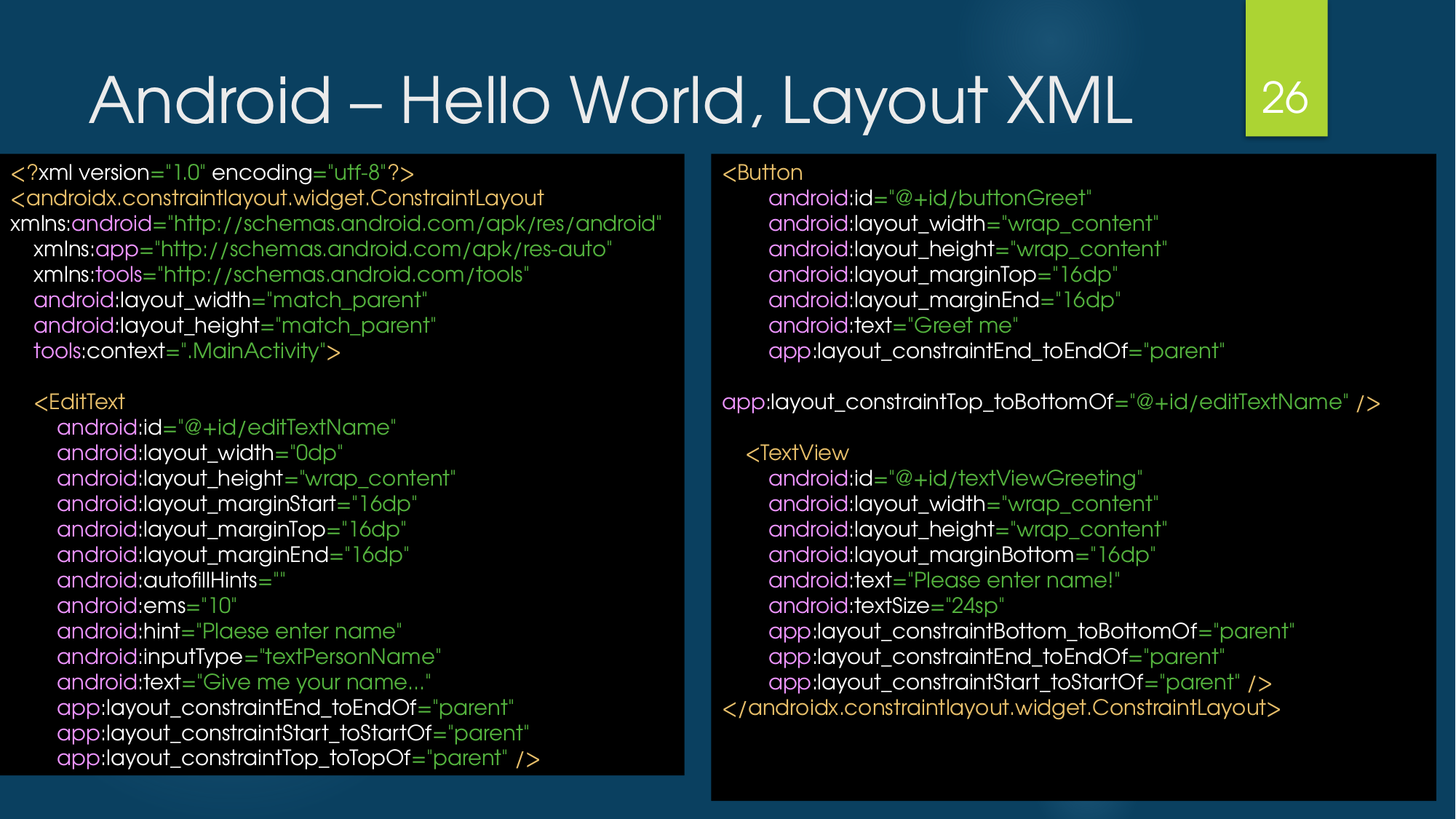

26
# Android – Hello World, Layout XML
<?xml version="1.0" encoding="utf-8"?>
<androidx.constraintlayout.widget.ConstraintLayout xmlns:android="http://schemas.android.com/apk/res/android"
    xmlns:app="http://schemas.android.com/apk/res-auto"
    xmlns:tools="http://schemas.android.com/tools"
    android:layout_width="match_parent"
    android:layout_height="match_parent"
    tools:context=".MainActivity">
    <EditText
        android:id="@+id/editTextName"
        android:layout_width="0dp"
        android:layout_height="wrap_content"
        android:layout_marginStart="16dp"
        android:layout_marginTop="16dp"
        android:layout_marginEnd="16dp"
        android:autofillHints=""
        android:ems="10"
        android:hint="Plaese enter name"
        android:inputType="textPersonName"
        android:text="Give me your name..."
        app:layout_constraintEnd_toEndOf="parent"
        app:layout_constraintStart_toStartOf="parent"
        app:layout_constraintTop_toTopOf="parent" />
<Button
        android:id="@+id/buttonGreet"
        android:layout_width="wrap_content"
        android:layout_height="wrap_content"
        android:layout_marginTop="16dp"
        android:layout_marginEnd="16dp"
        android:text="Greet me"
        app:layout_constraintEnd_toEndOf="parent"
        app:layout_constraintTop_toBottomOf="@+id/editTextName" />
    <TextView
        android:id="@+id/textViewGreeting"
        android:layout_width="wrap_content"
        android:layout_height="wrap_content"
        android:layout_marginBottom="16dp"
        android:text="Please enter name!"
        android:textSize="24sp"
        app:layout_constraintBottom_toBottomOf="parent"
        app:layout_constraintEnd_toEndOf="parent"
        app:layout_constraintStart_toStartOf="parent" />
</androidx.constraintlayout.widget.ConstraintLayout>